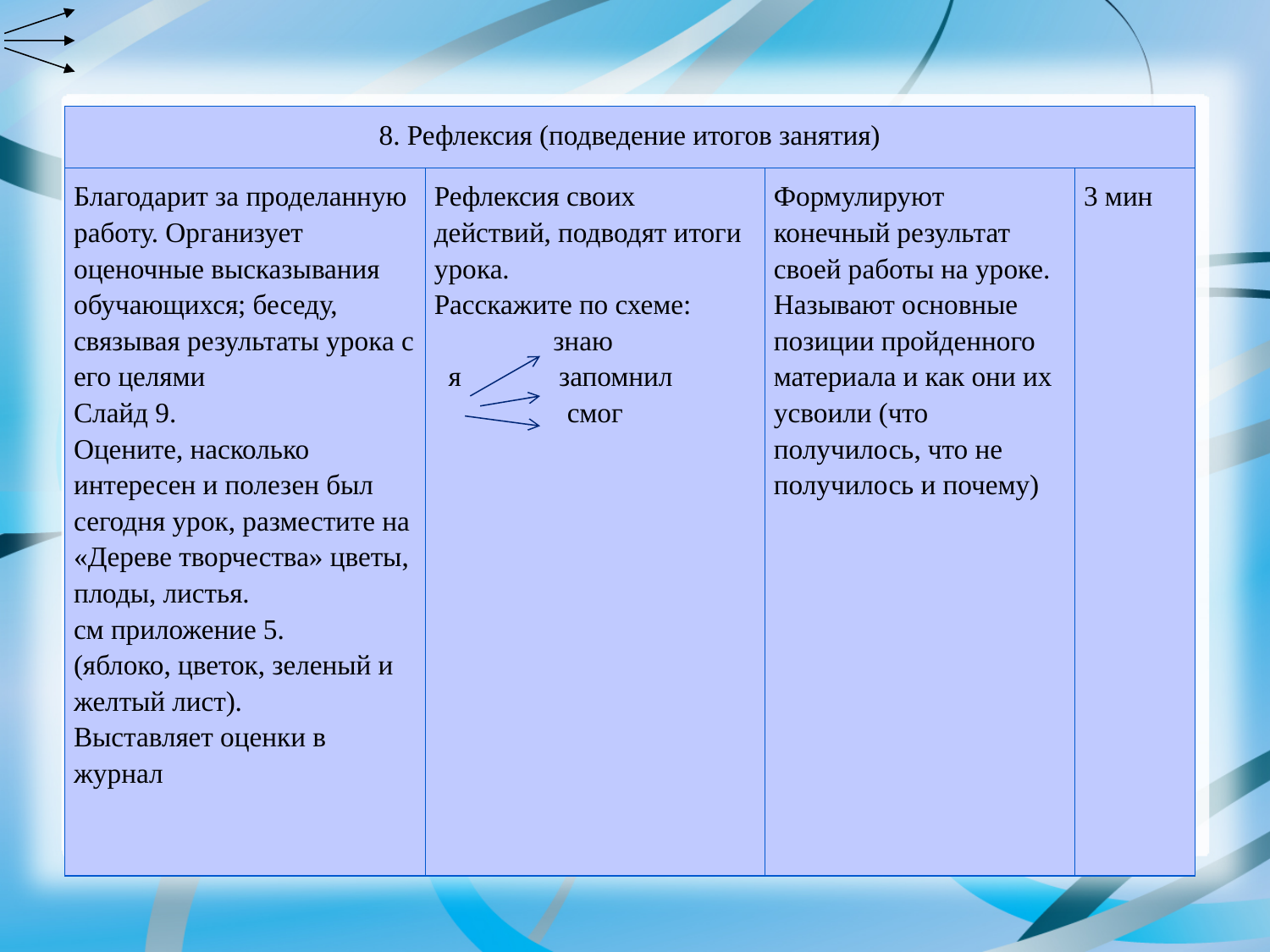

| 8. Рефлексия (подведение итогов занятия) |  |  |  |
| --- | --- | --- | --- |
| Благодарит за проделанную работу. Организует оценочные высказывания обучающихся; беседу, связывая результаты урока с его целями Слайд 9. Оцените, насколько интересен и полезен был сегодня урок, разместите на «Дереве творчества» цветы, плоды, листья. см приложение 5. (яблоко, цветок, зеленый и желтый лист). Выставляет оценки в журнал | Рефлексия своих действий, подводят итоги урока. Расскажите по схеме: знаю я запомнил смог | Формулируют конечный результат своей работы на уроке. Называют основные позиции пройденного материала и как они их усвоили (что получилось, что не получилось и почему) | 3 мин |